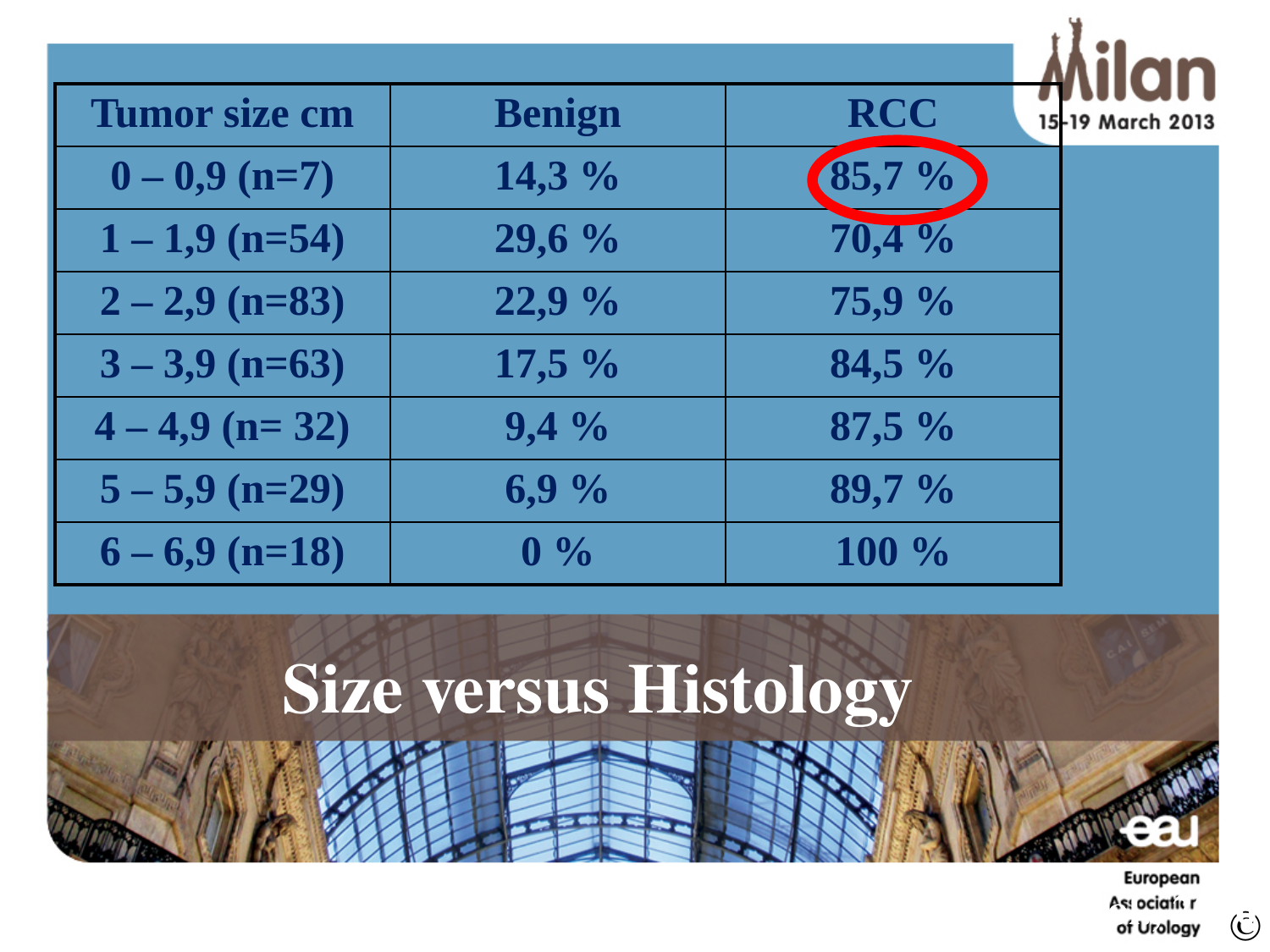

| Tumor size cm | Benign | RCC |
| --- | --- | --- |
| 0 – 0,9 (n=7) | 14,3 % | 85,7 % |
| 1 – 1,9 (n=54) | 29,6 % | 70,4 % |
| 2 – 2,9 (n=83) | 22,9 % | 75,9 % |
| 3 – 3,9 (n=63) | 17,5 % | 84,5 % |
| 4 – 4,9 (n= 32) | 9,4 % | 87,5 % |
| 5 – 5,9 (n=29) | 6,9 % | 89,7 % |
| 6 – 6,9 (n=18) | 0 % | 100 % |

Size versus Histology
B. Schlomer et al. , J. Urol., 2006